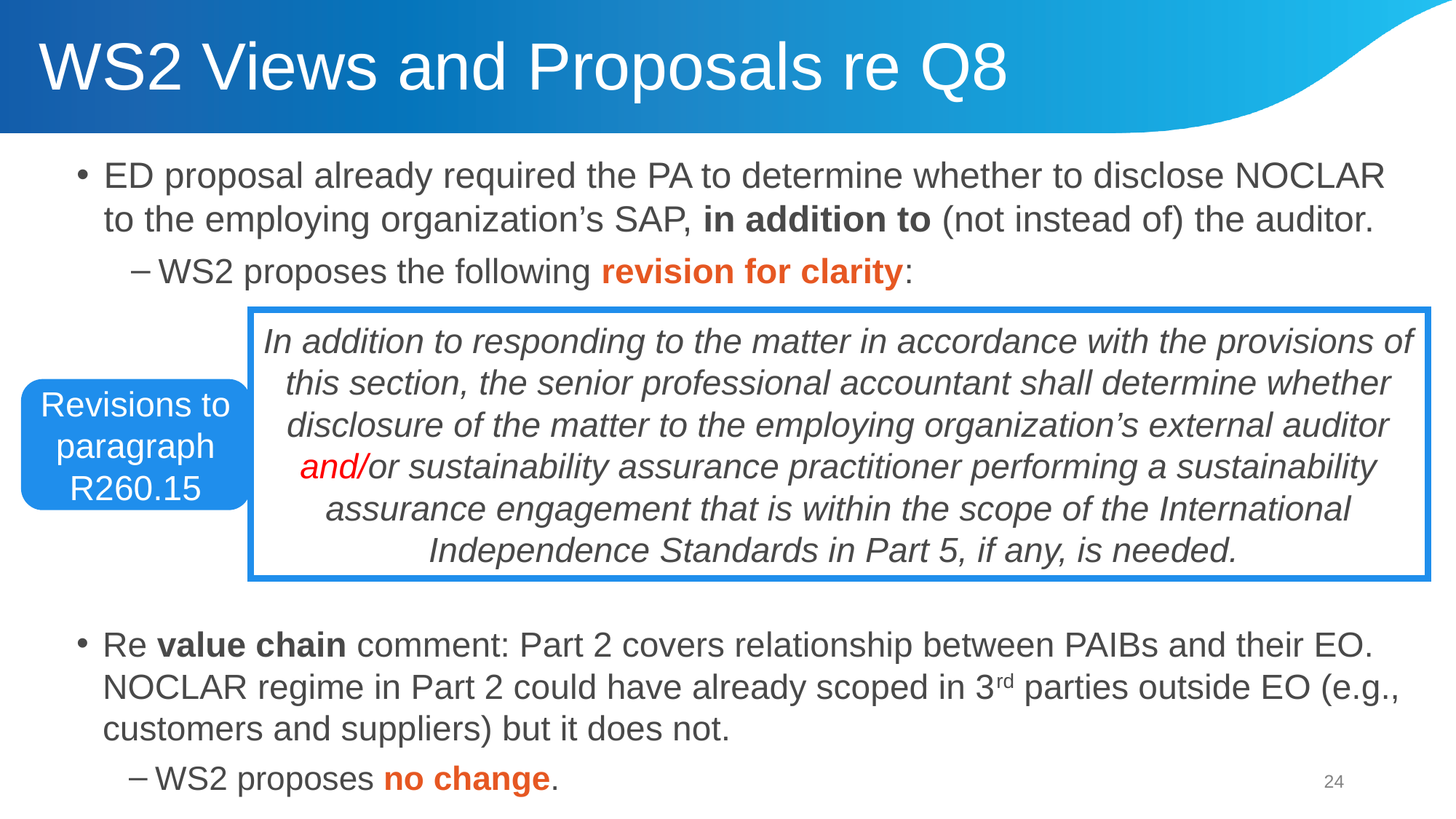

WS2 Views and Proposals re Q8
ED proposal already required the PA to determine whether to disclose NOCLAR to the employing organization’s SAP, in addition to (not instead of) the auditor.
WS2 proposes the following revision for clarity:
In addition to responding to the matter in accordance with the provisions of this section, the senior professional accountant shall determine whether disclosure of the matter to the employing organization’s external auditor and/or sustainability assurance practitioner performing a sustainability assurance engagement that is within the scope of the International Independence Standards in Part 5, if any, is needed.
Revisions to paragraph R260.15
Re value chain comment: Part 2 covers relationship between PAIBs and their EO. NOCLAR regime in Part 2 could have already scoped in 3rd parties outside EO (e.g., customers and suppliers) but it does not.
WS2 proposes no change.
24